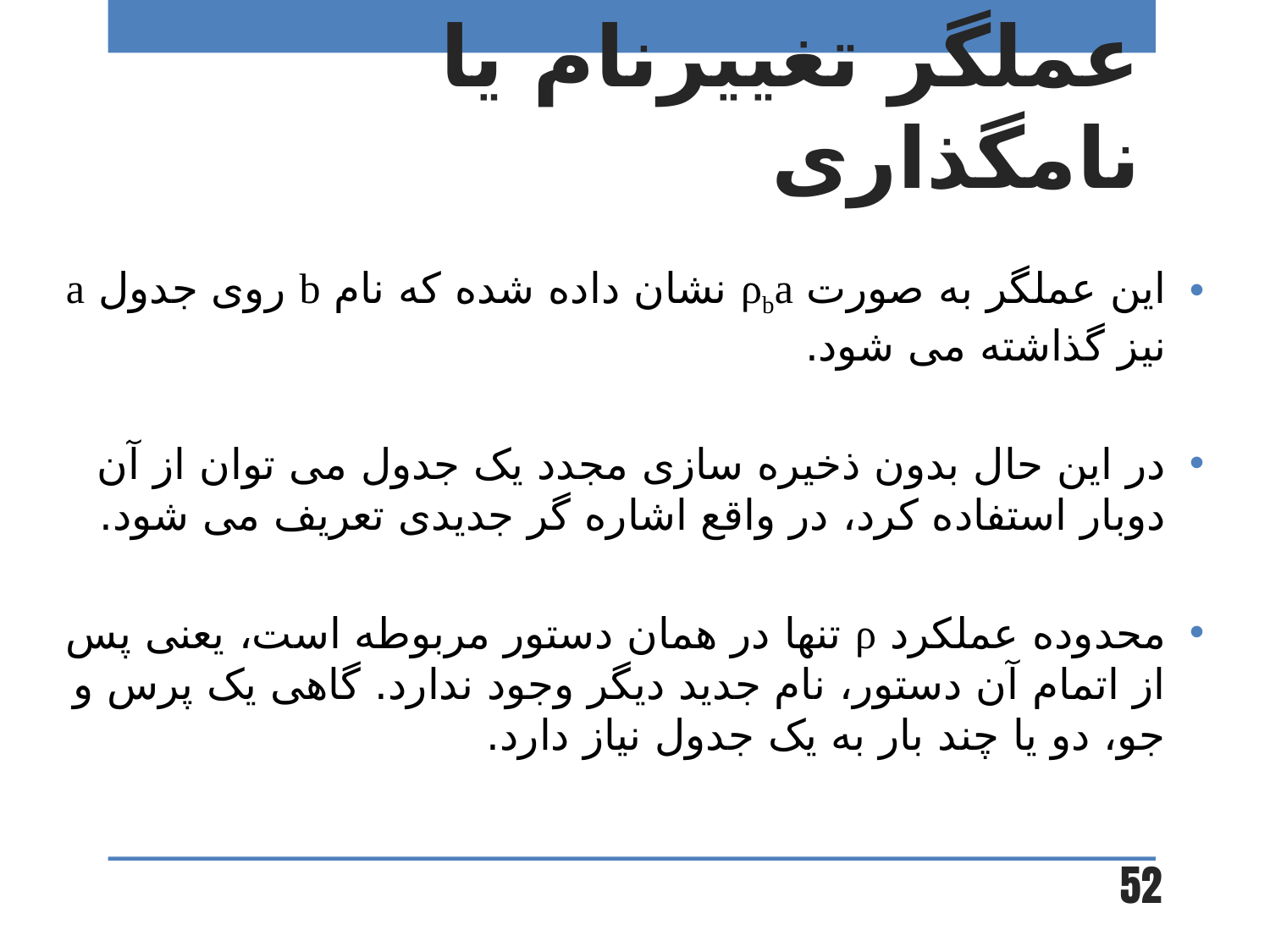

# عملگر تغییرنام یا نامگذاری
این عملگر به صورت ρba نشان داده شده که نام b روی جدول a نیز گذاشته می شود.

در این حال بدون ذخیره سازی مجدد یک جدول می توان از آن دوبار استفاده کرد، در واقع اشاره گر جدیدی تعریف می شود.

محدوده عملکرد ρ تنها در همان دستور مربوطه است، یعنی پس از اتمام آن دستور، نام جدید دیگر وجود ندارد. گاهی یک پرس و جو، دو یا چند بار به یک جدول نیاز دارد.

52